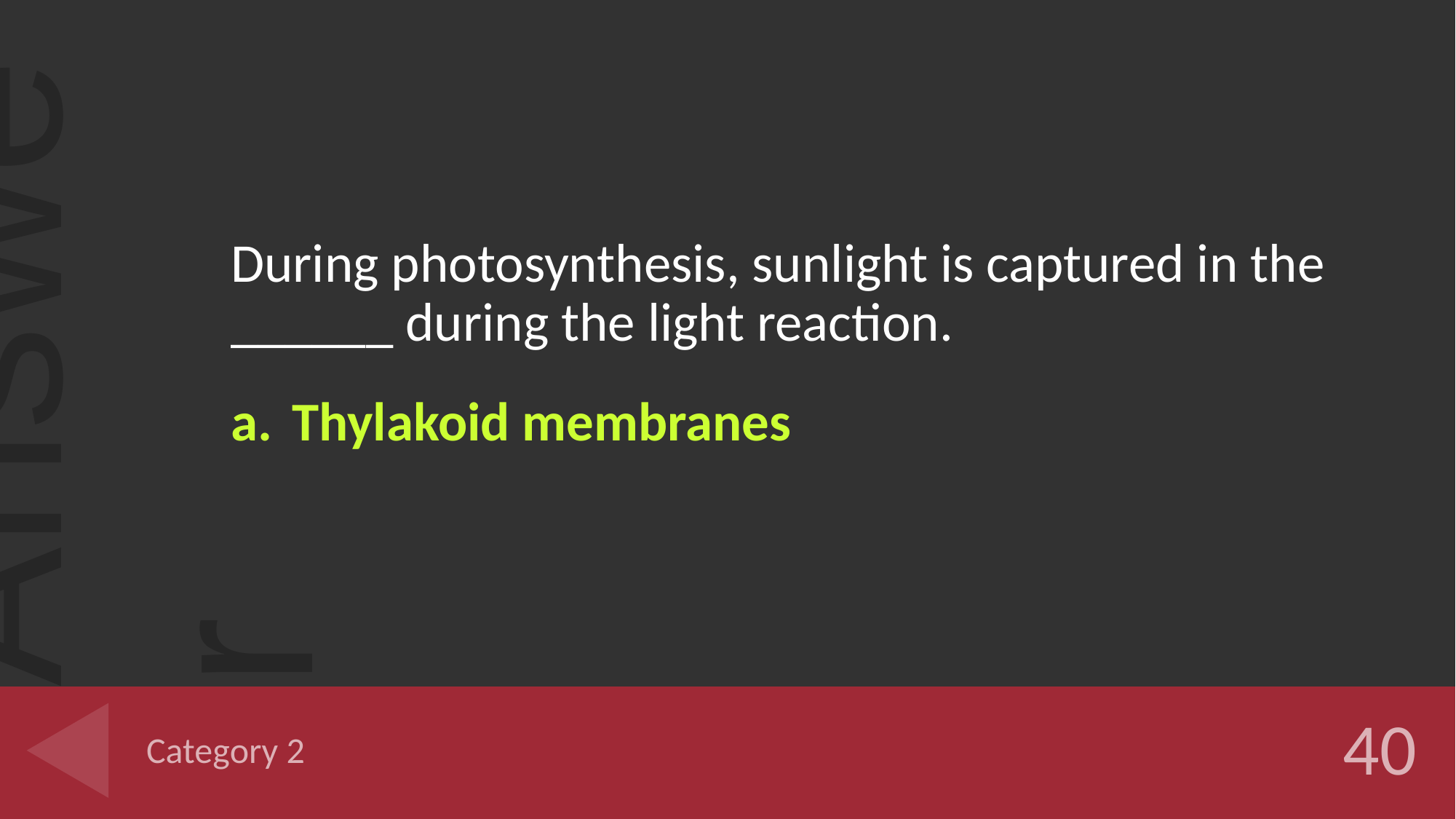

During photosynthesis, sunlight is captured in the ______ during the light reaction.
Thylakoid membranes
# Category 2
40